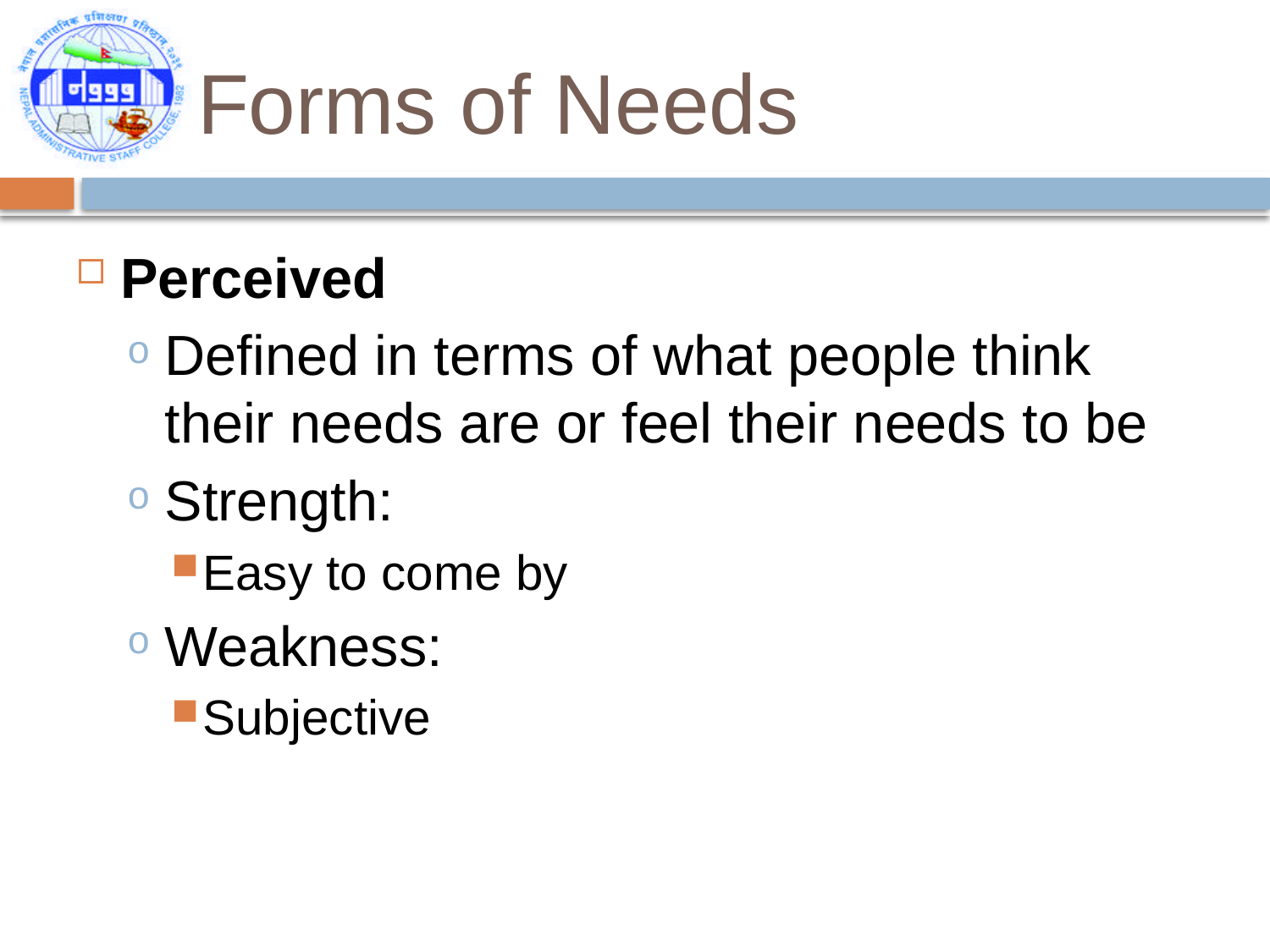

# Forms of Needs
Perceived
Defined in terms of what people think their needs are or feel their needs to be
Strength:
Easy to come by
Weakness:
Subjective